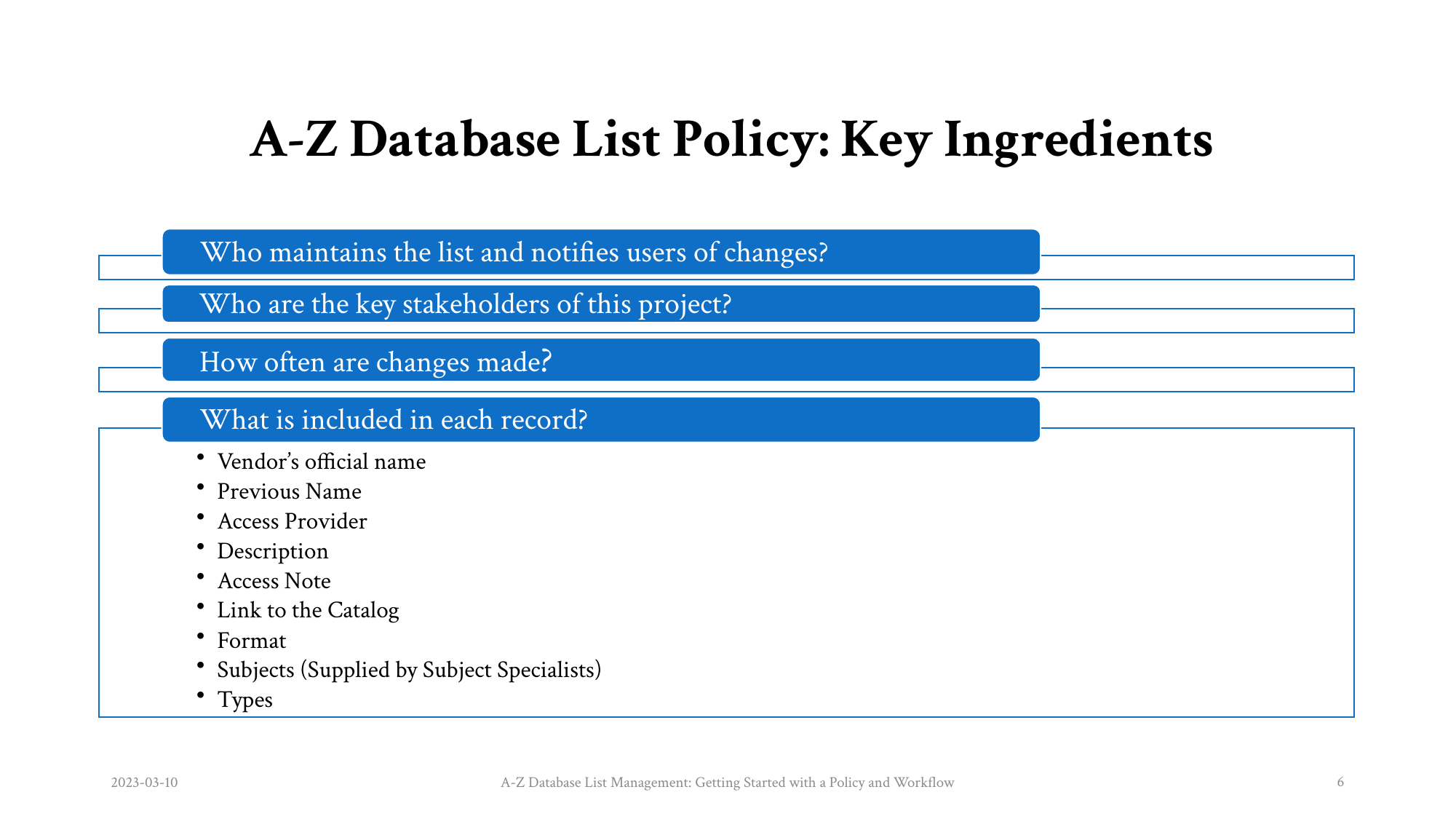

# A-Z Database List Policy: Key Ingredients
Who maintains the list and notifies users of changes?
Who are the key stakeholders of this project?
How often are changes made?
Vendor’s official name
Previous Name
Access Provider
Description
Access Note
Link to the Catalog
Format
Subjects (Supplied by Subject Specialists)
Types
What is included in each record?
2023-03-10
A-Z Database List Management: Getting Started with a Policy and Workflow
6